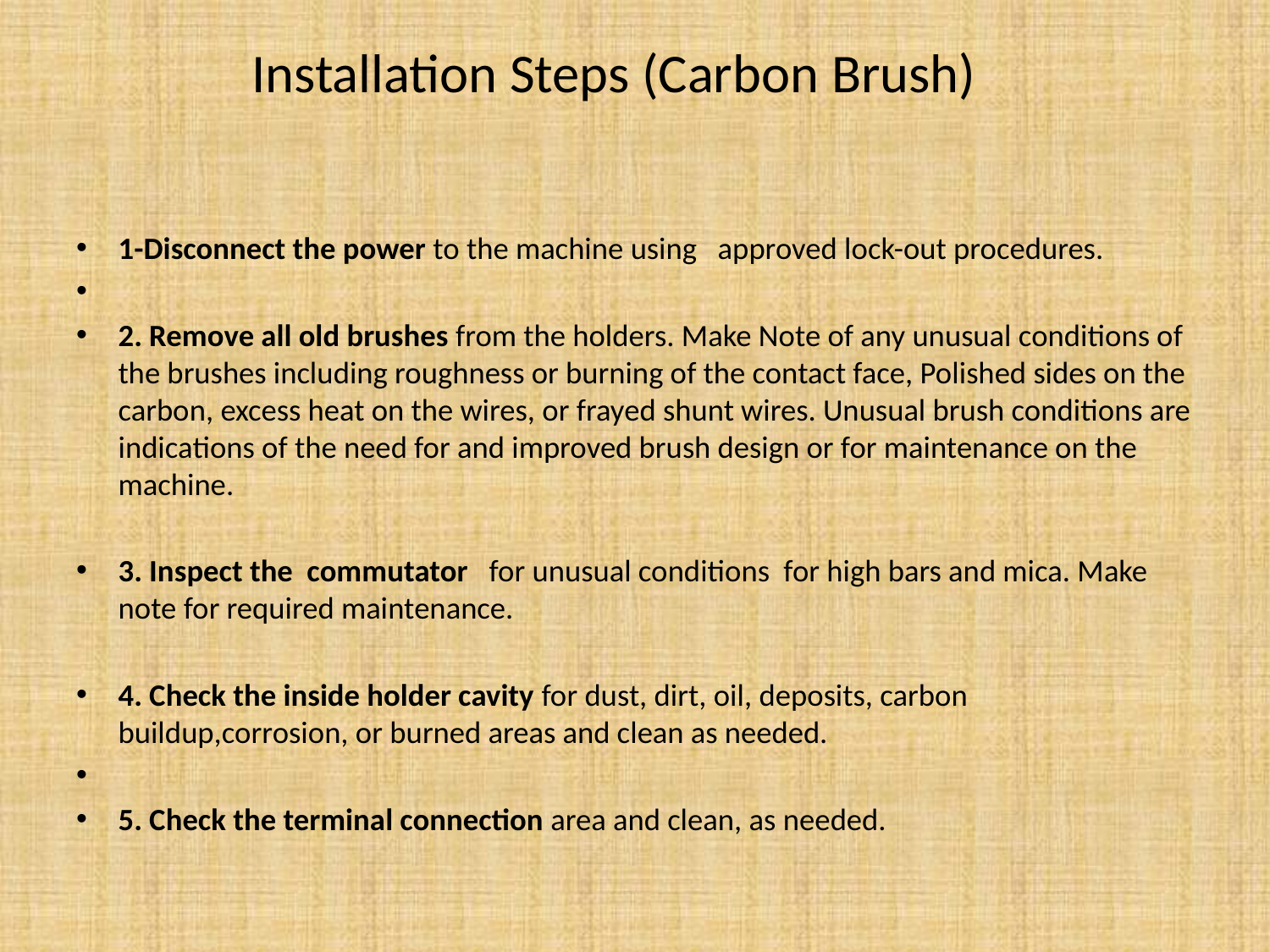

# Installation Steps (Carbon Brush)
1-Disconnect the power to the machine using   approved lock-out procedures.

2. Remove all old brushes from the holders. Make Note of any unusual conditions of the brushes including roughness or burning of the contact face, Polished sides on the carbon, excess heat on the wires, or frayed shunt wires. Unusual brush conditions are indications of the need for and improved brush design or for maintenance on the machine.

3. Inspect the  commutator   for unusual conditions  for high bars and mica. Make note for required maintenance.

4. Check the inside holder cavity for dust, dirt, oil, deposits, carbon buildup,corrosion, or burned areas and clean as needed.

5. Check the terminal connection area and clean, as needed.